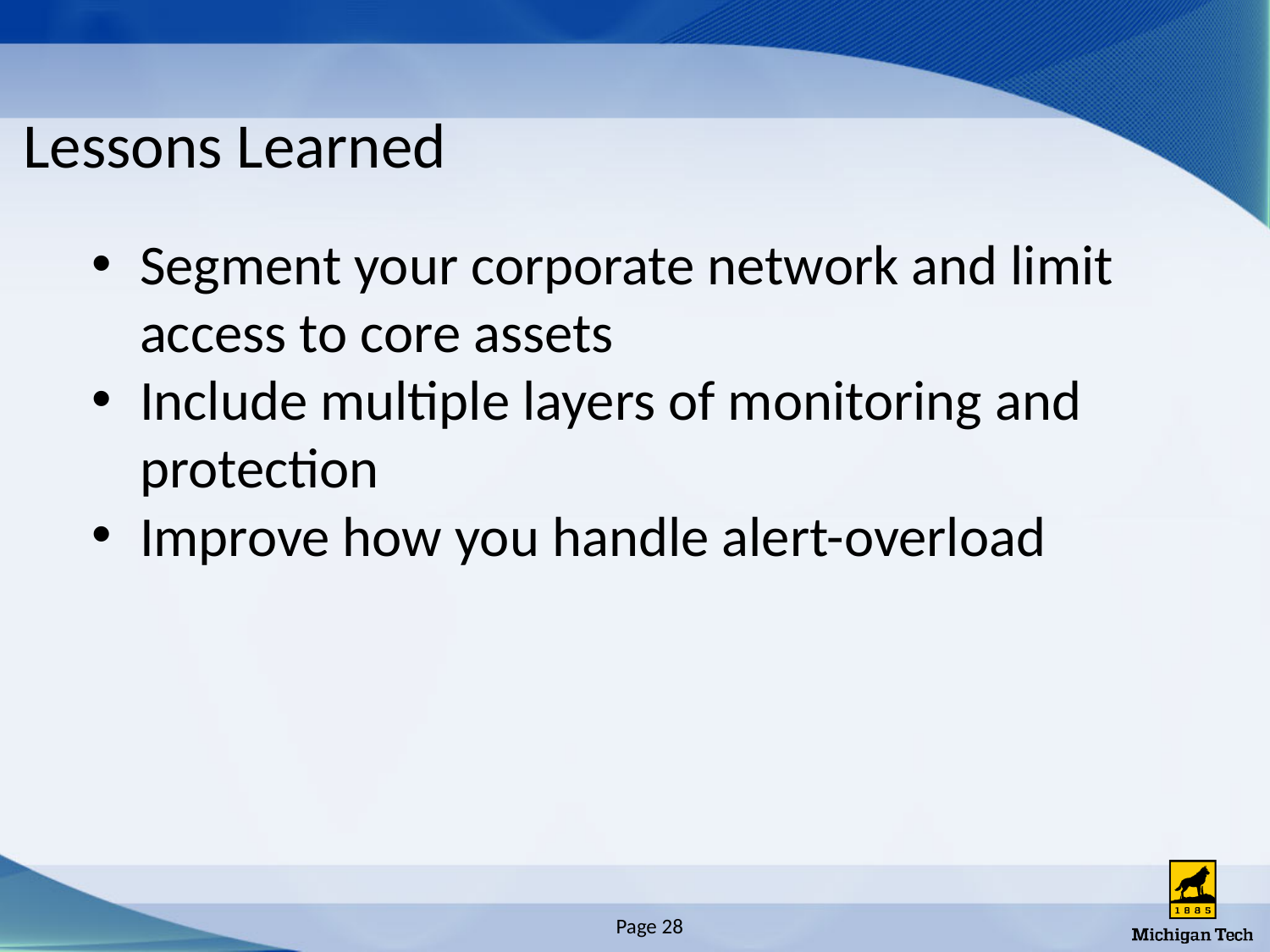

# Lessons Learned
Segment your corporate network and limit access to core assets
Include multiple layers of monitoring and protection
Improve how you handle alert-overload